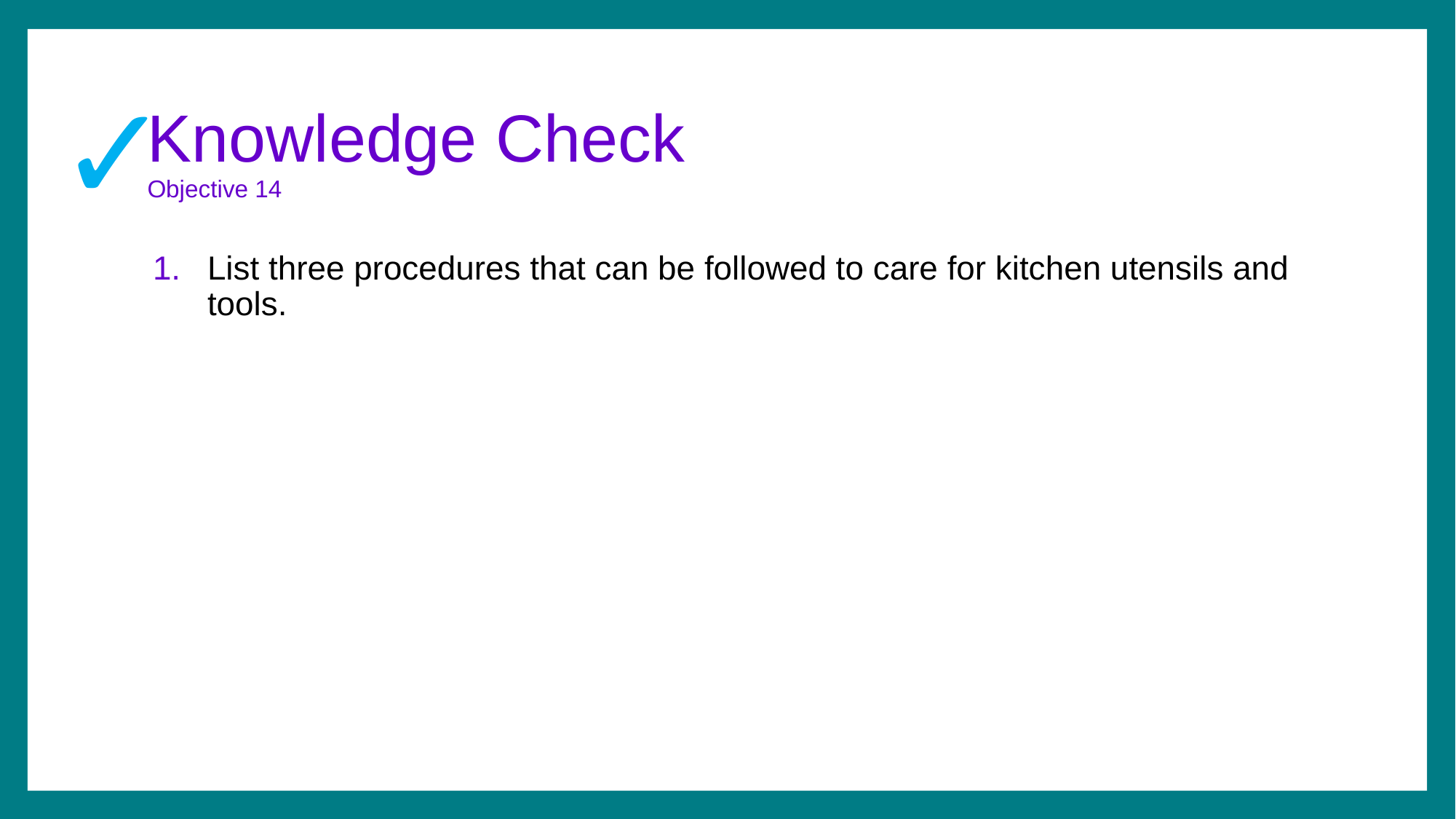

✓
# Knowledge Check Objective 14
List three procedures that can be followed to care for kitchen utensils and tools.